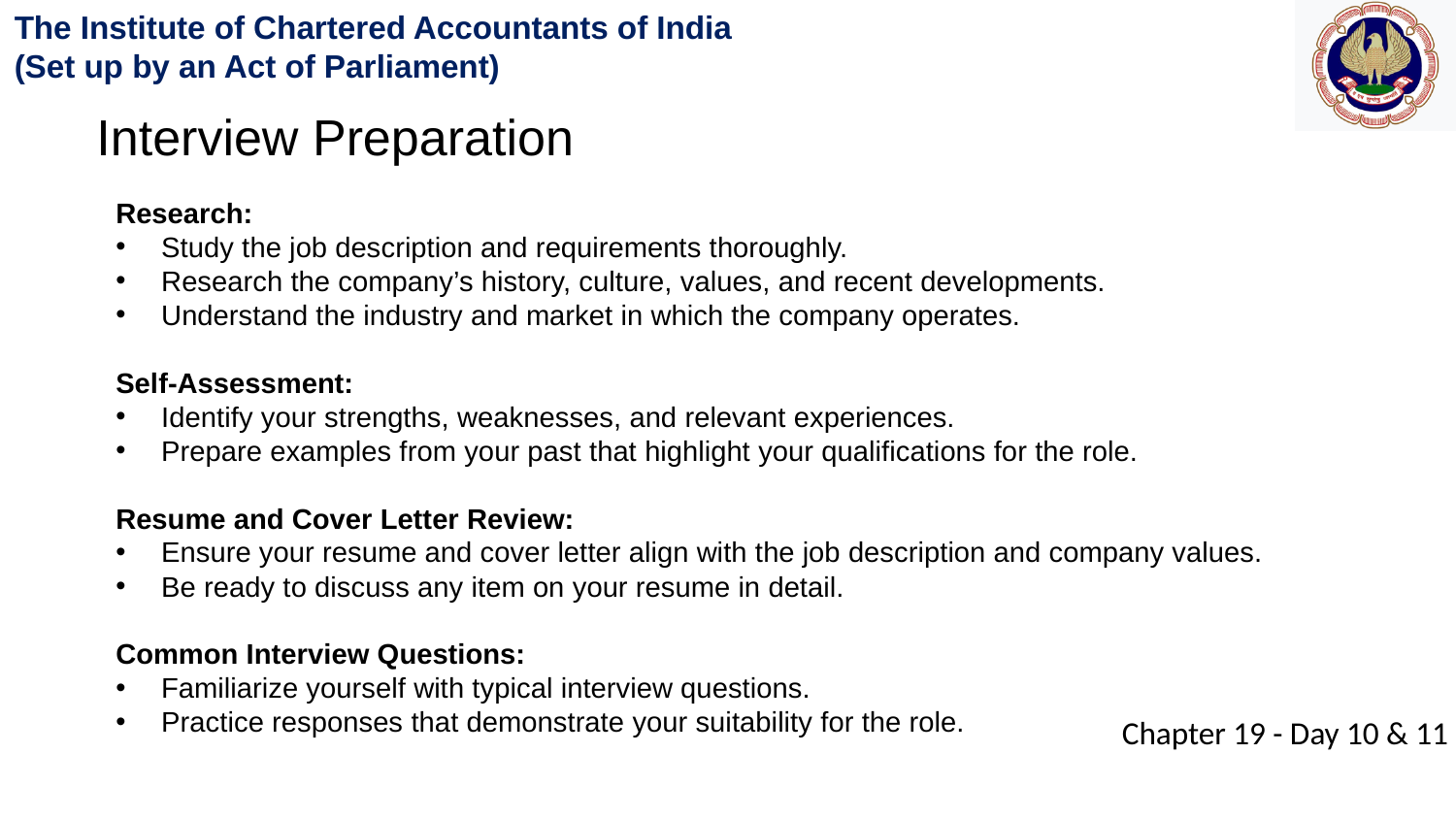

Interview Preparation

Research:
Study the job description and requirements thoroughly.
Research the company’s history, culture, values, and recent developments.
Understand the industry and market in which the company operates.

Self-Assessment:
Identify your strengths, weaknesses, and relevant experiences.
Prepare examples from your past that highlight your qualifications for the role.

Resume and Cover Letter Review:
Ensure your resume and cover letter align with the job description and company values.
Be ready to discuss any item on your resume in detail.

Common Interview Questions:
Familiarize yourself with typical interview questions.
Practice responses that demonstrate your suitability for the role.